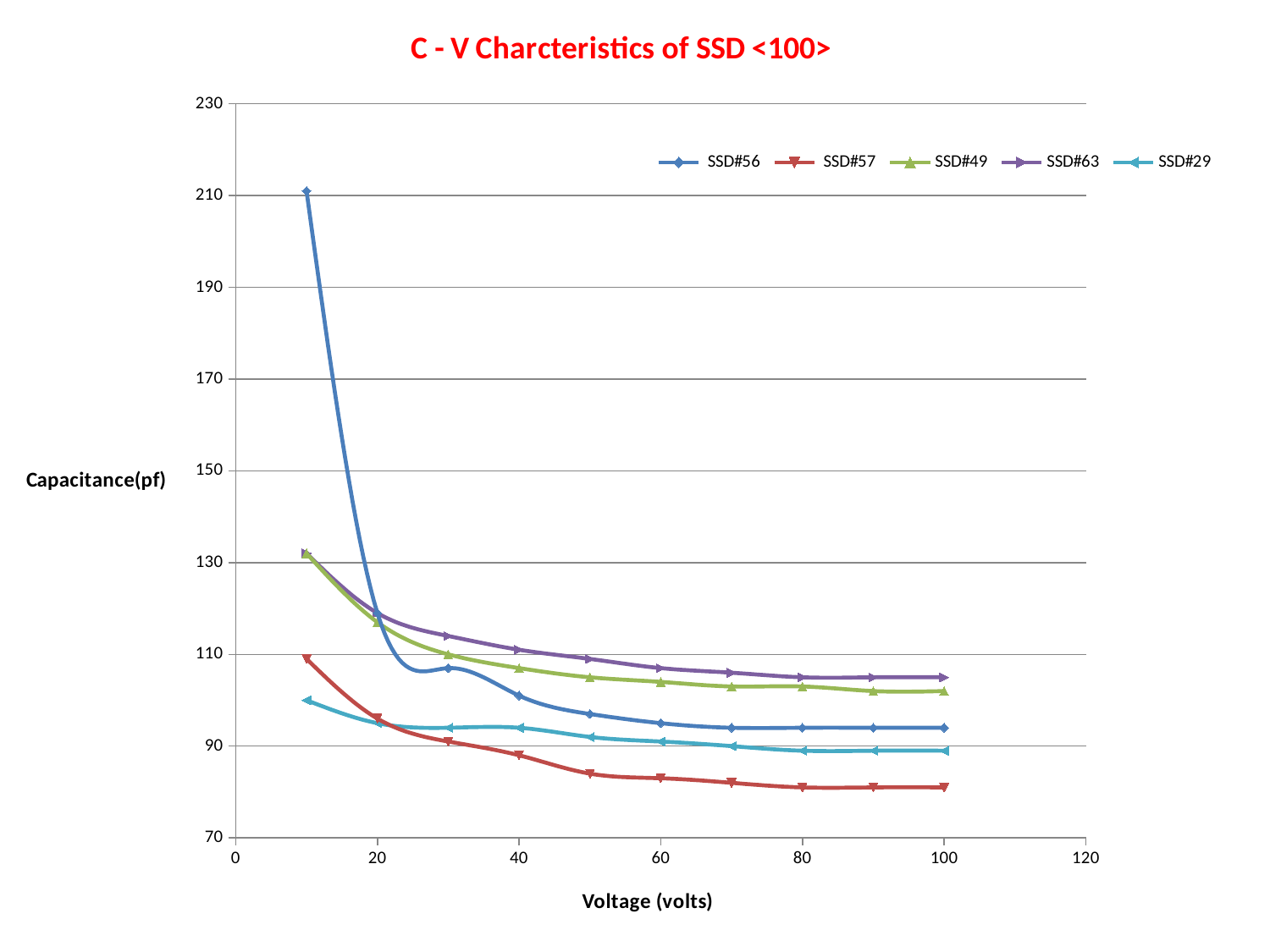

### Chart: C - V Charcteristics of SSD <100>

| Category |  |  |  |  |  |
|---|---|---|---|---|---|